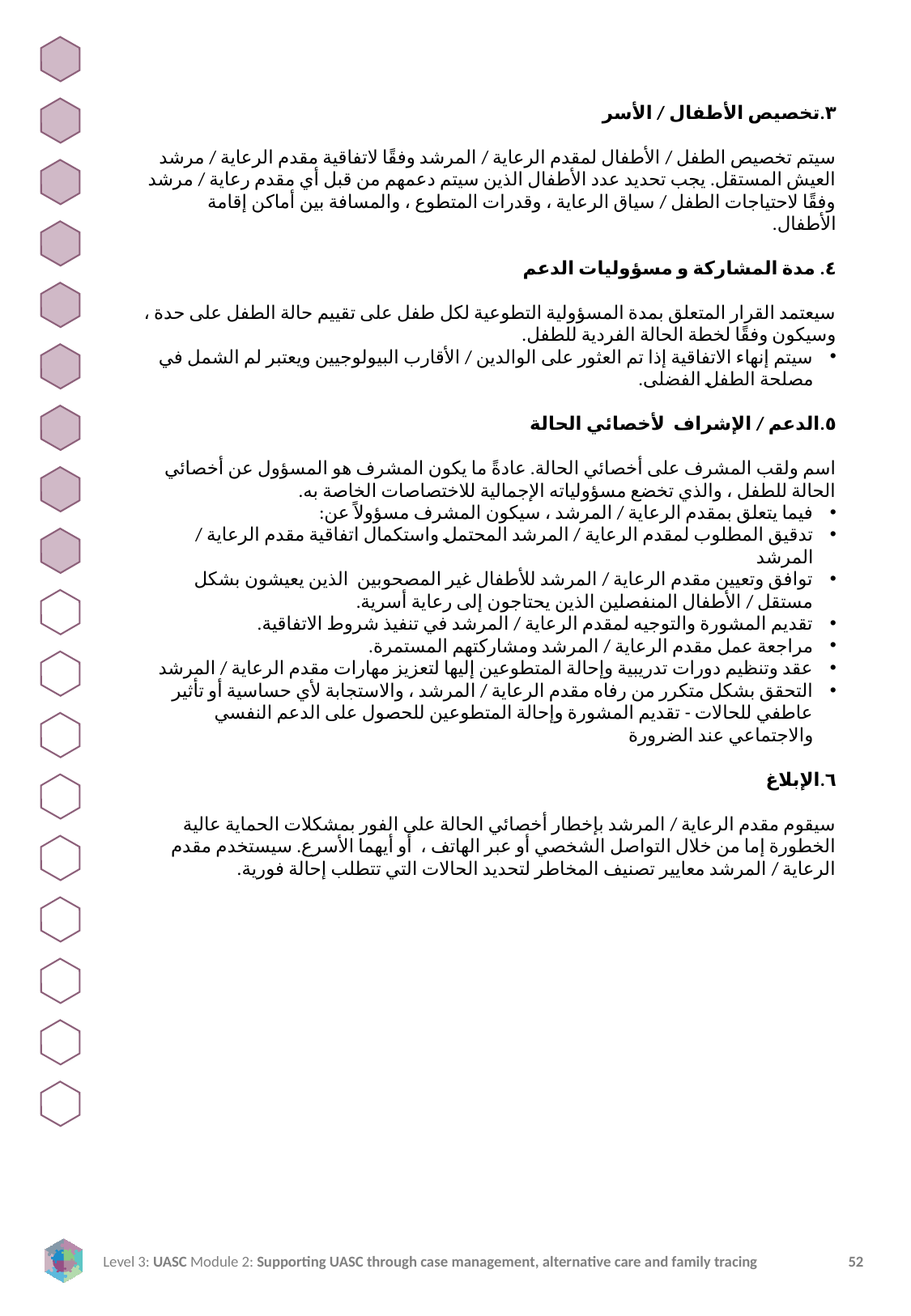

٣.تخصيص الأطفال / الأسر

سيتم تخصيص الطفل / الأطفال لمقدم الرعاية / المرشد وفقًا لاتفاقية مقدم الرعاية / مرشد العيش المستقل. يجب تحديد عدد الأطفال الذين سيتم دعمهم من قبل أي مقدم رعاية / مرشد وفقًا لاحتياجات الطفل / سياق الرعاية ، وقدرات المتطوع ، والمسافة بين أماكن إقامة الأطفال.

٤. مدة المشاركة و مسؤوليات الدعم

سيعتمد القرار المتعلق بمدة المسؤولية التطوعية لكل طفل على تقييم حالة الطفل على حدة ، وسيكون وفقًا لخطة الحالة الفردية للطفل.
سيتم إنهاء الاتفاقية إذا تم العثور على الوالدين / الأقارب البيولوجيين ويعتبر لم الشمل في مصلحة الطفل الفضلى.

٥.الدعم / الإشراف  لأخصائي الحالة

اسم ولقب المشرف على أخصائي الحالة. عادةً ما يكون المشرف هو المسؤول عن أخصائي الحالة للطفل ، والذي تخضع مسؤولياته الإجمالية للاختصاصات الخاصة به.
فيما يتعلق بمقدم الرعاية / المرشد ، سيكون المشرف مسؤولاً عن:
تدقيق المطلوب لمقدم الرعاية / المرشد المحتمل واستكمال اتفاقية مقدم الرعاية / المرشد
توافق وتعيين مقدم الرعاية / المرشد للأطفال غير المصحوبين  الذين يعيشون بشكل مستقل / الأطفال المنفصلين الذين يحتاجون إلى رعاية أسرية.
تقديم المشورة والتوجيه لمقدم الرعاية / المرشد في تنفيذ شروط الاتفاقية.
مراجعة عمل مقدم الرعاية / المرشد ومشاركتهم المستمرة.
عقد وتنظيم دورات تدريبية وإحالة المتطوعين إليها لتعزيز مهارات مقدم الرعاية / المرشد
التحقق بشكل متكرر من رفاه مقدم الرعاية / المرشد ، والاستجابة لأي حساسية أو تأثير عاطفي للحالات - تقديم المشورة وإحالة المتطوعين للحصول على الدعم النفسي والاجتماعي عند الضرورة

٦.الإبلاغ

سيقوم مقدم الرعاية / المرشد بإخطار أخصائي الحالة على الفور بمشكلات الحماية عالية الخطورة إما من خلال التواصل الشخصي أو عبر الهاتف ،  أو أيهما الأسرع. سيستخدم مقدم الرعاية / المرشد معايير تصنيف المخاطر لتحديد الحالات التي تتطلب إحالة فورية.